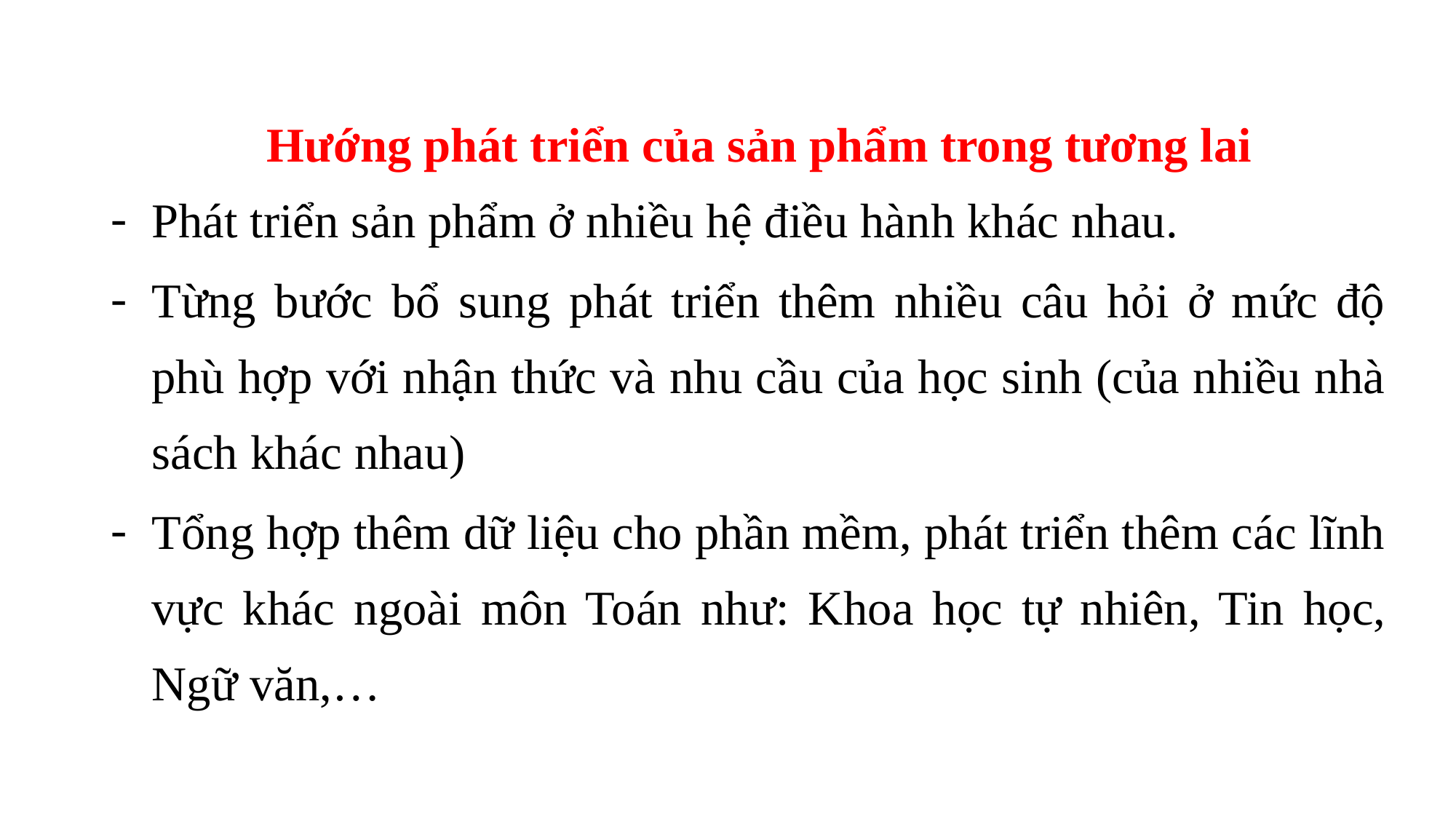

Hướng phát triển của sản phẩm trong tương lai
Phát triển sản phẩm ở nhiều hệ điều hành khác nhau.
Từng bước bổ sung phát triển thêm nhiều câu hỏi ở mức độ phù hợp với nhận thức và nhu cầu của học sinh (của nhiều nhà sách khác nhau)
Tổng hợp thêm dữ liệu cho phần mềm, phát triển thêm các lĩnh vực khác ngoài môn Toán như: Khoa học tự nhiên, Tin học, Ngữ văn,…